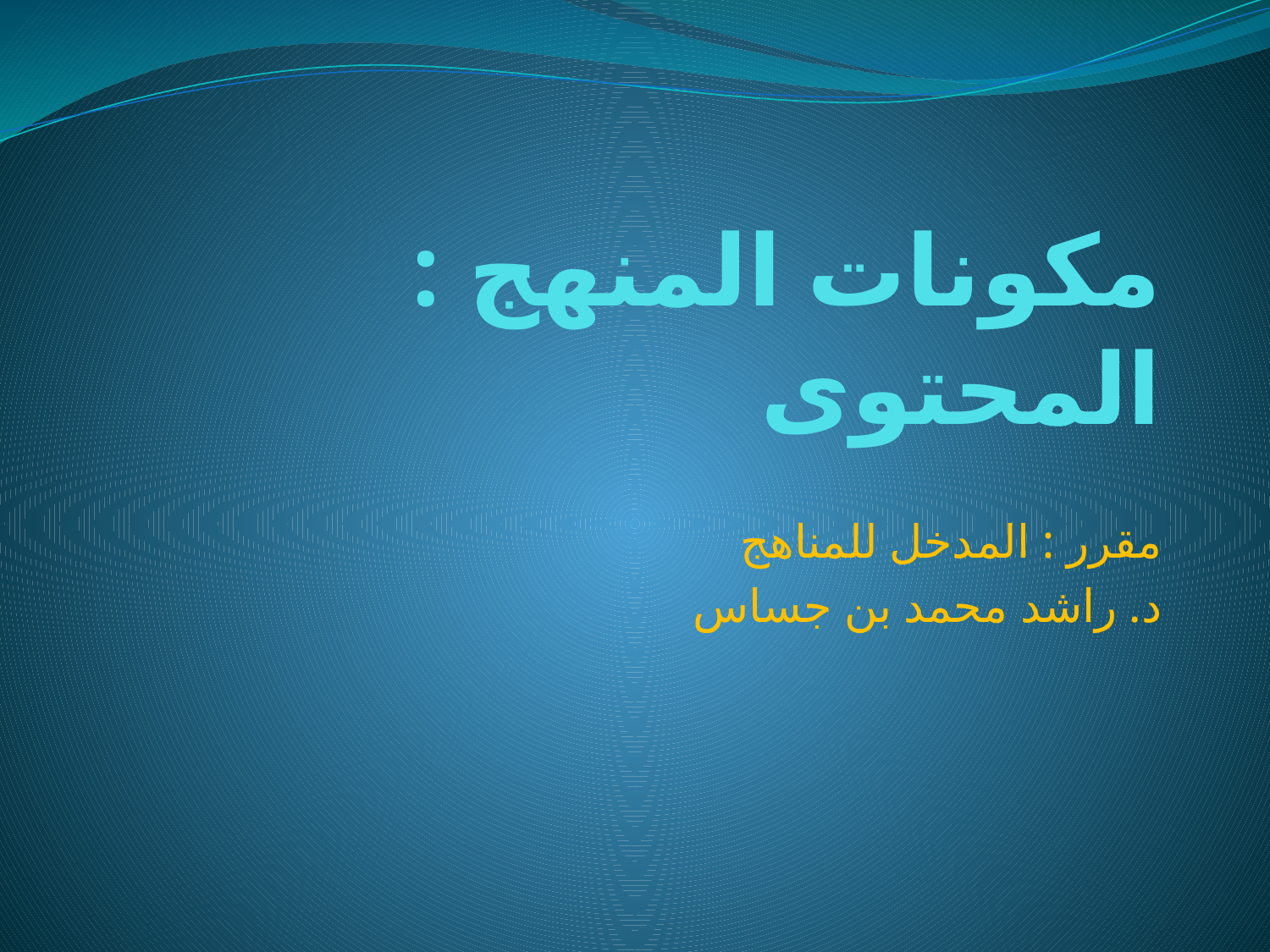

# مكونات المنهج : المحتوى
مقرر : المدخل للمناهج
د. راشد محمد بن جساس